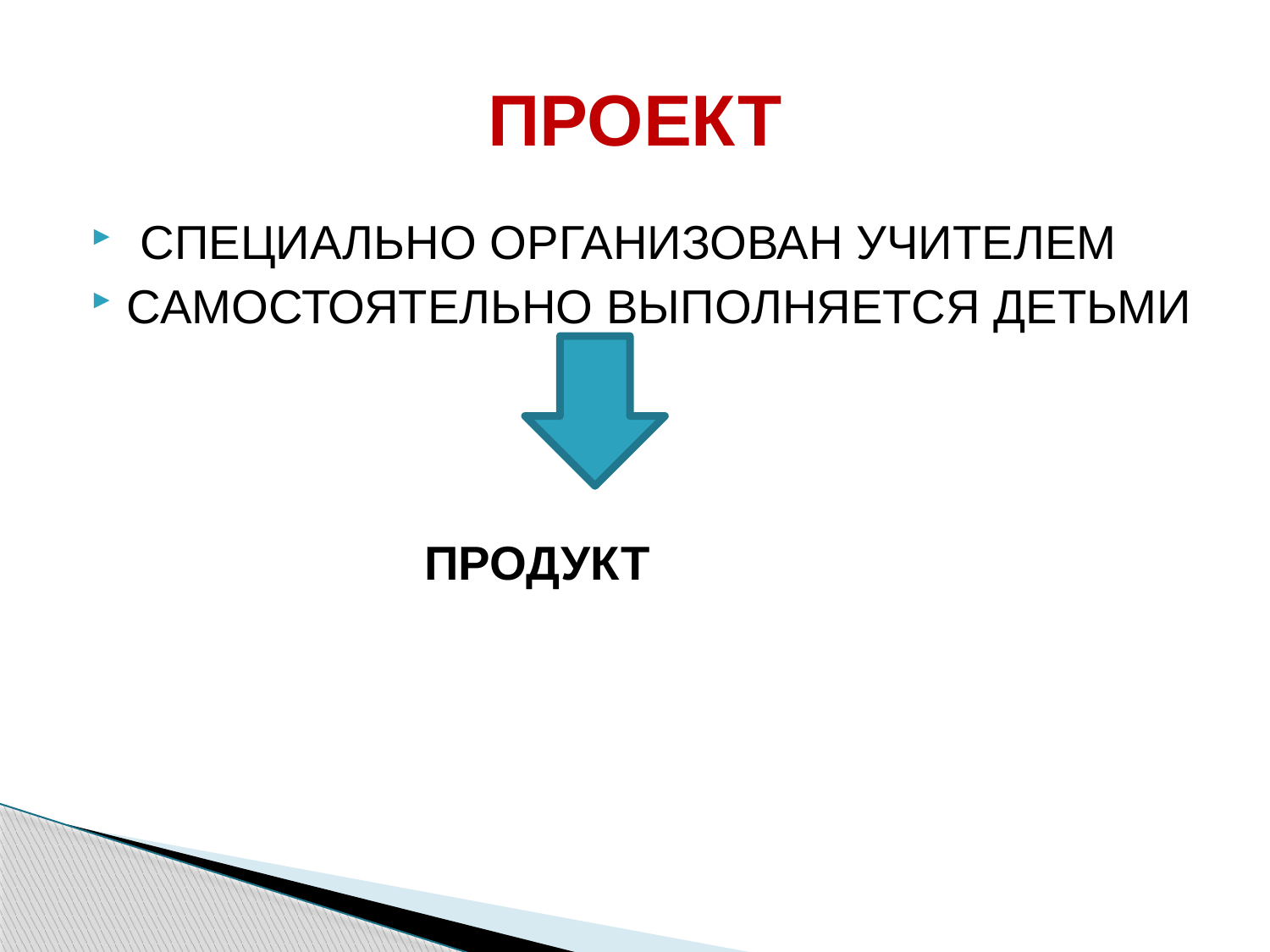

# ПРОЕКТ
 СПЕЦИАЛЬНО ОРГАНИЗОВАН УЧИТЕЛЕМ
САМОСТОЯТЕЛЬНО ВЫПОЛНЯЕТСЯ ДЕТЬМИ

                         ПРОДУКТ